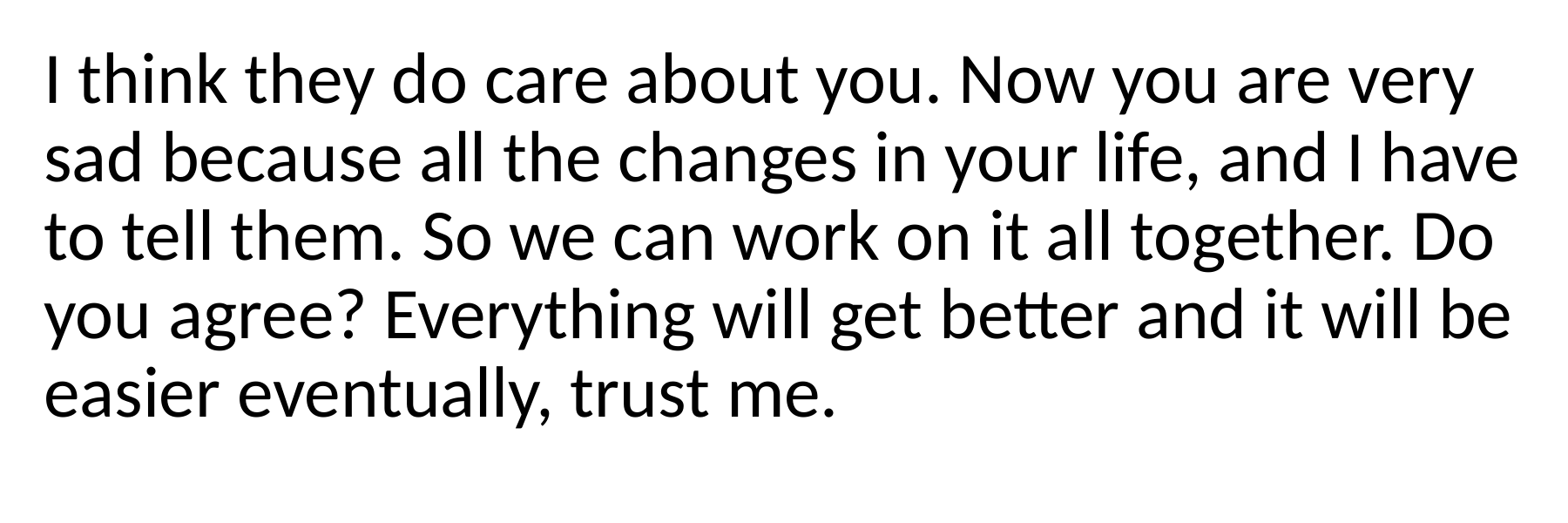

I think they do care about you. Now you are very sad because all the changes in your life, and I have to tell them. So we can work on it all together. Do you agree? Everything will get better and it will be easier eventually, trust me.